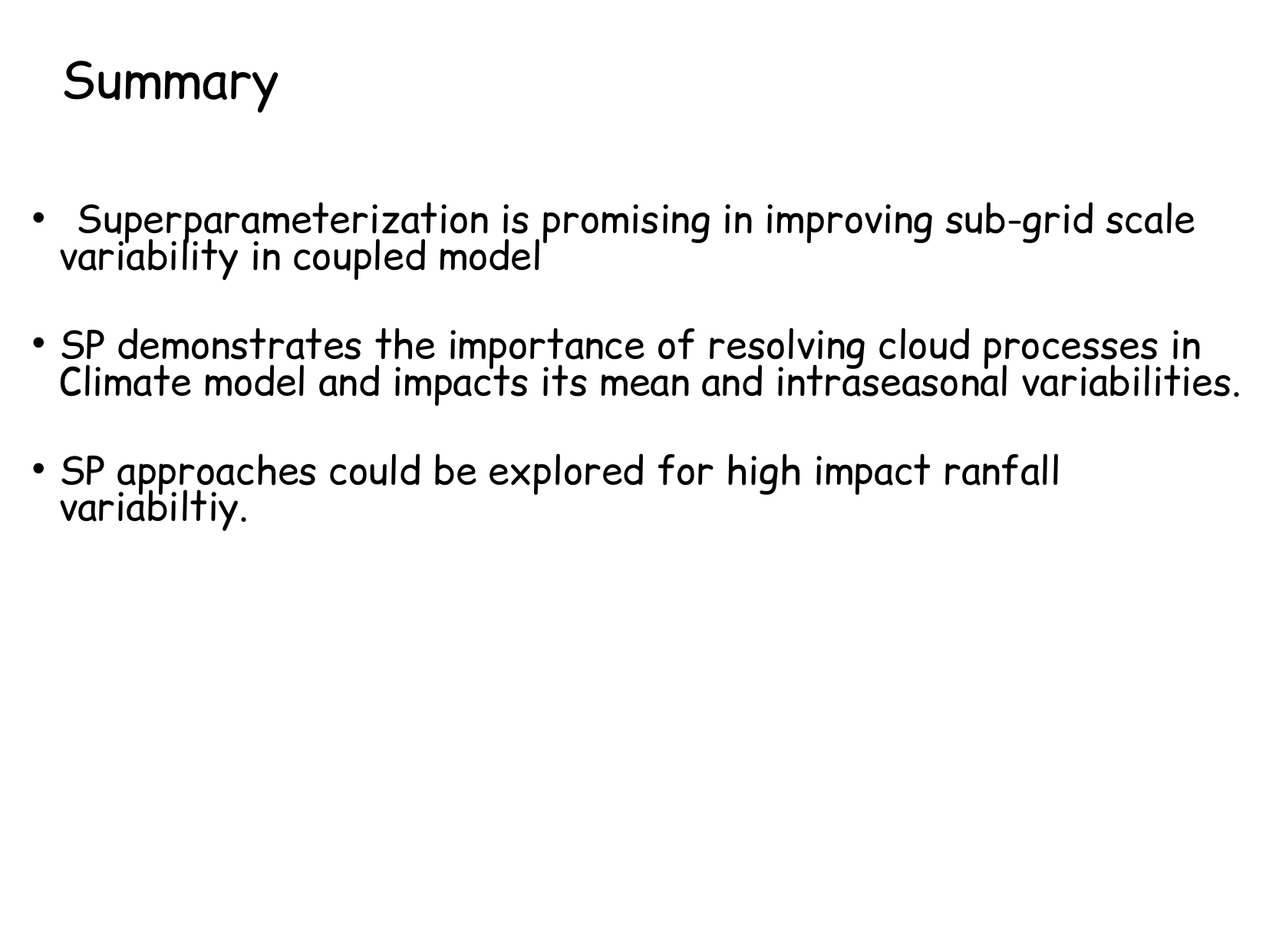

Summary
  Superparameterization is promising in improving sub-grid scale variability in coupled model

SP demonstrates the importance of resolving cloud processes in Climate model and impacts its mean and intraseasonal variabilities.

SP approaches could be explored for high impact ranfall variabiltiy.